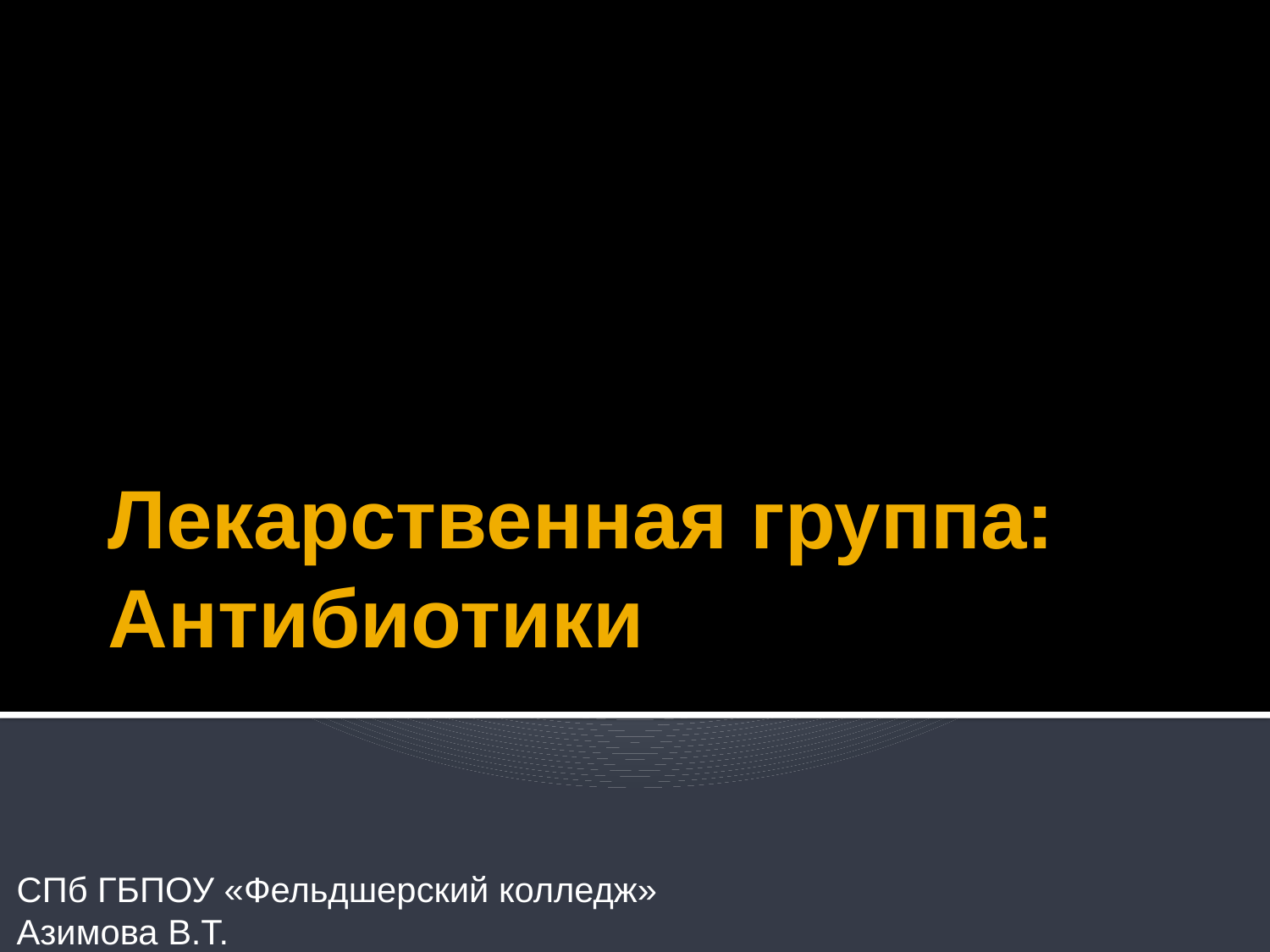

# Лекарственная группа: Антибиотики
СПб ГБПОУ «Фельдшерский колледж»
Азимова В.Т.